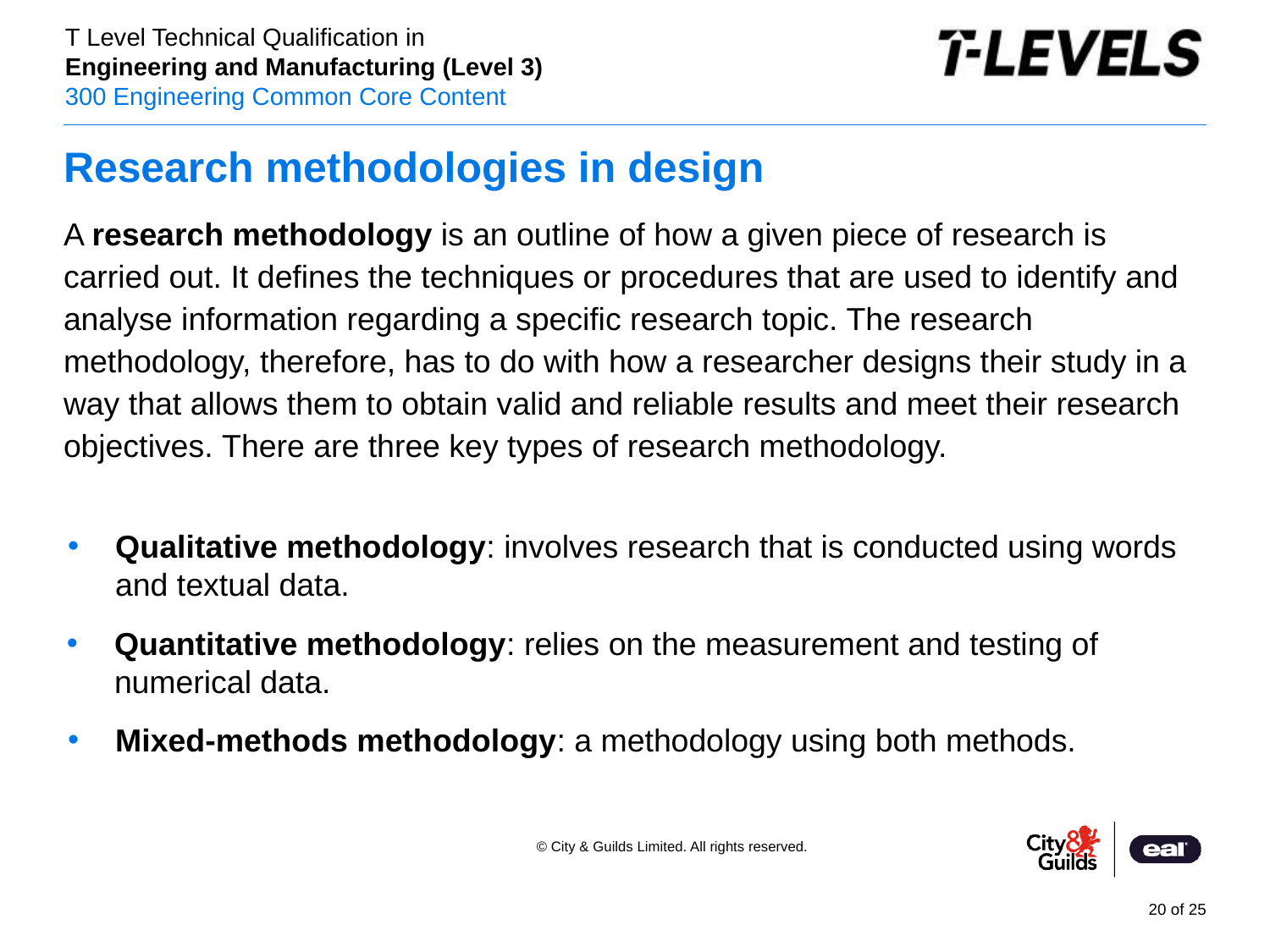

# Research methodologies in design
A research methodology is an outline of how a given piece of research is carried out. It defines the techniques or procedures that are used to identify and analyse information regarding a specific research topic. The research methodology, therefore, has to do with how a researcher designs their study in a way that allows them to obtain valid and reliable results and meet their research objectives. There are three key types of research methodology.
Qualitative methodology: involves research that is conducted using words and textual data.
Quantitative methodology: relies on the measurement and testing of numerical data.
Mixed-methods methodology: a methodology using both methods.